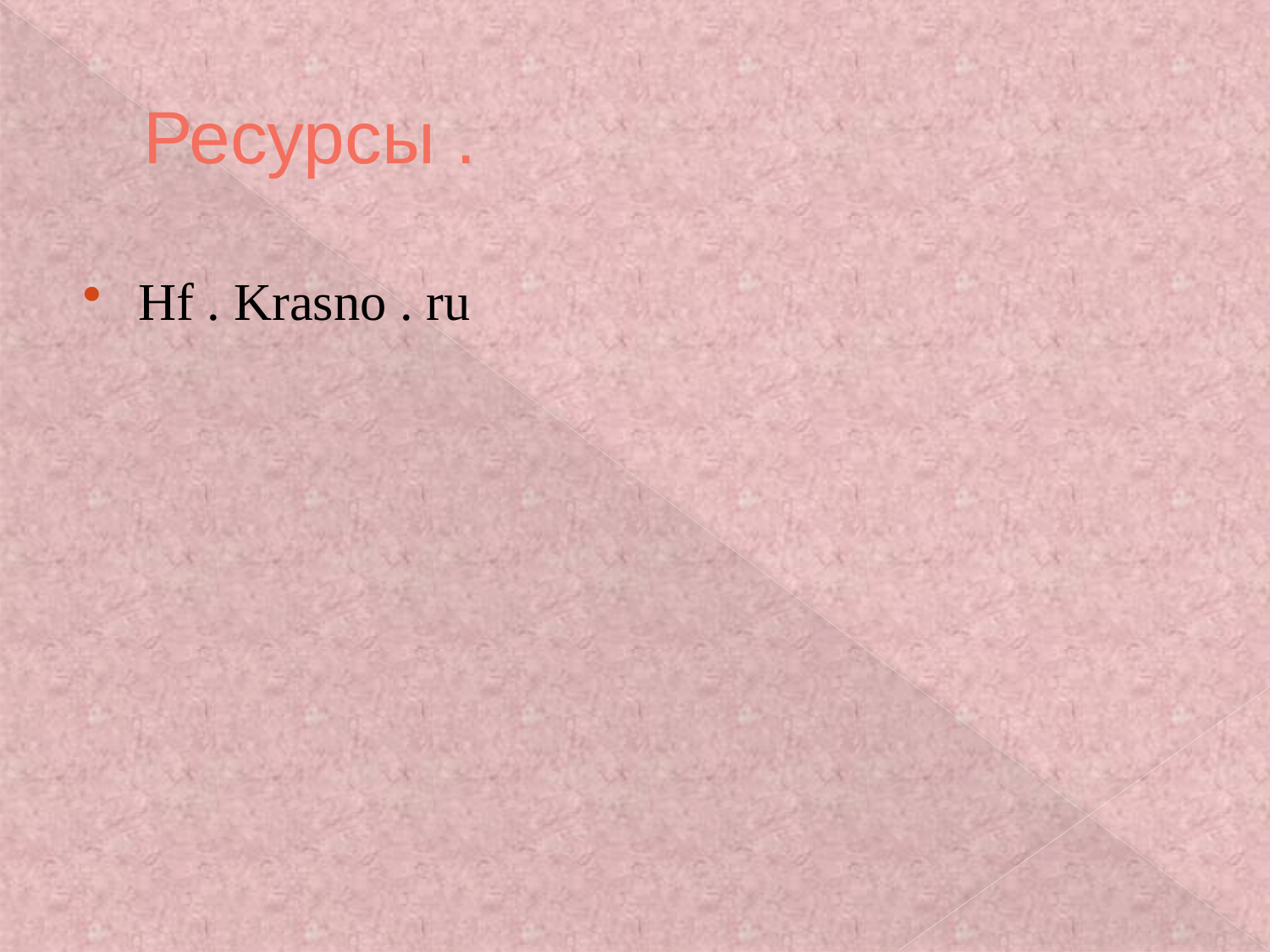

# Ресурсы .
Hf . Krasno . ru